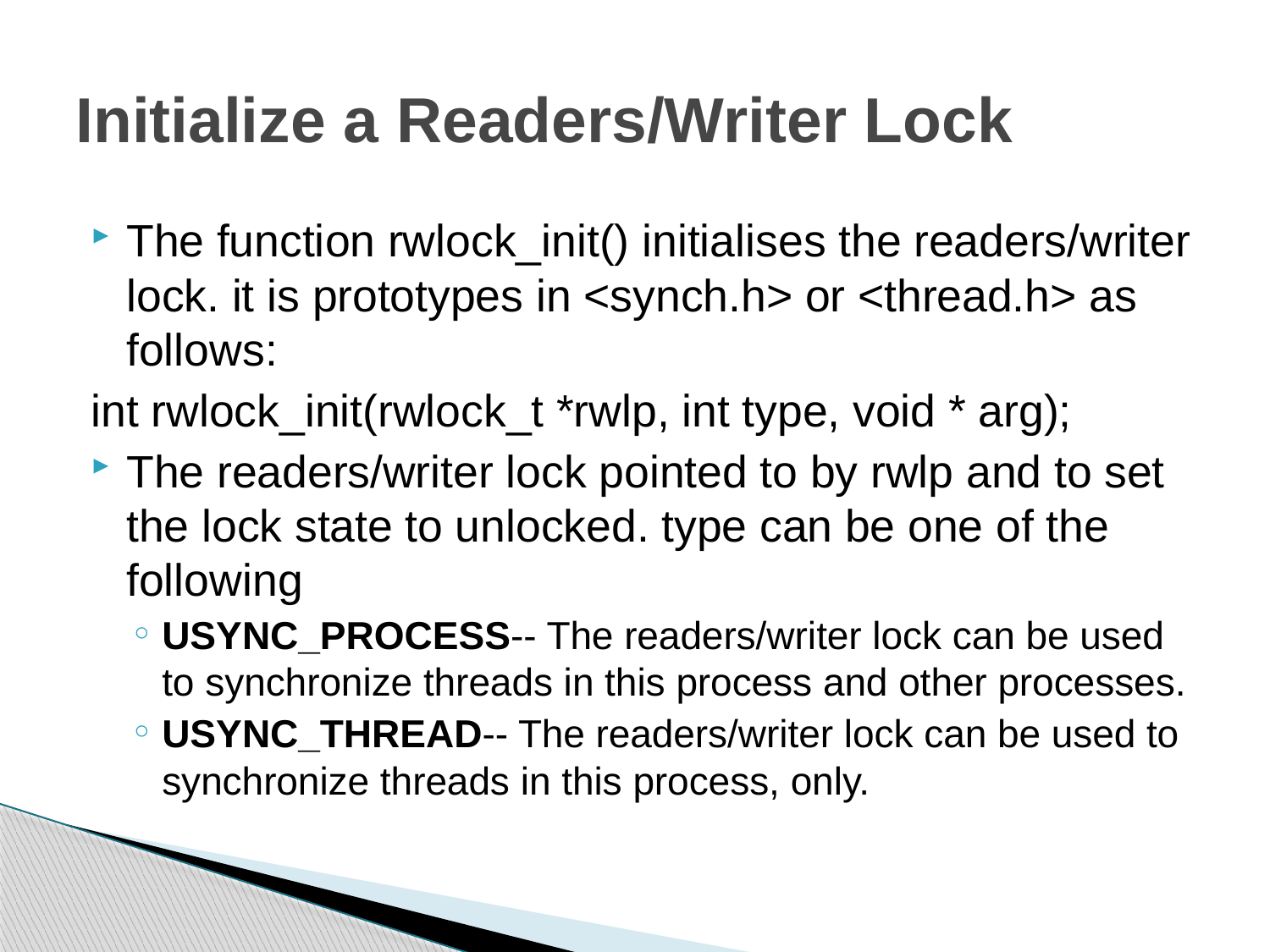

# Initialize a Readers/Writer Lock
The function rwlock_init() initialises the readers/writer lock. it is prototypes in <synch.h> or <thread.h> as follows:
int rwlock_init(rwlock_t *rwlp, int type, void * arg);
The readers/writer lock pointed to by rwlp and to set the lock state to unlocked. type can be one of the following
USYNC_PROCESS-- The readers/writer lock can be used to synchronize threads in this process and other processes.
USYNC_THREAD-- The readers/writer lock can be used to synchronize threads in this process, only.